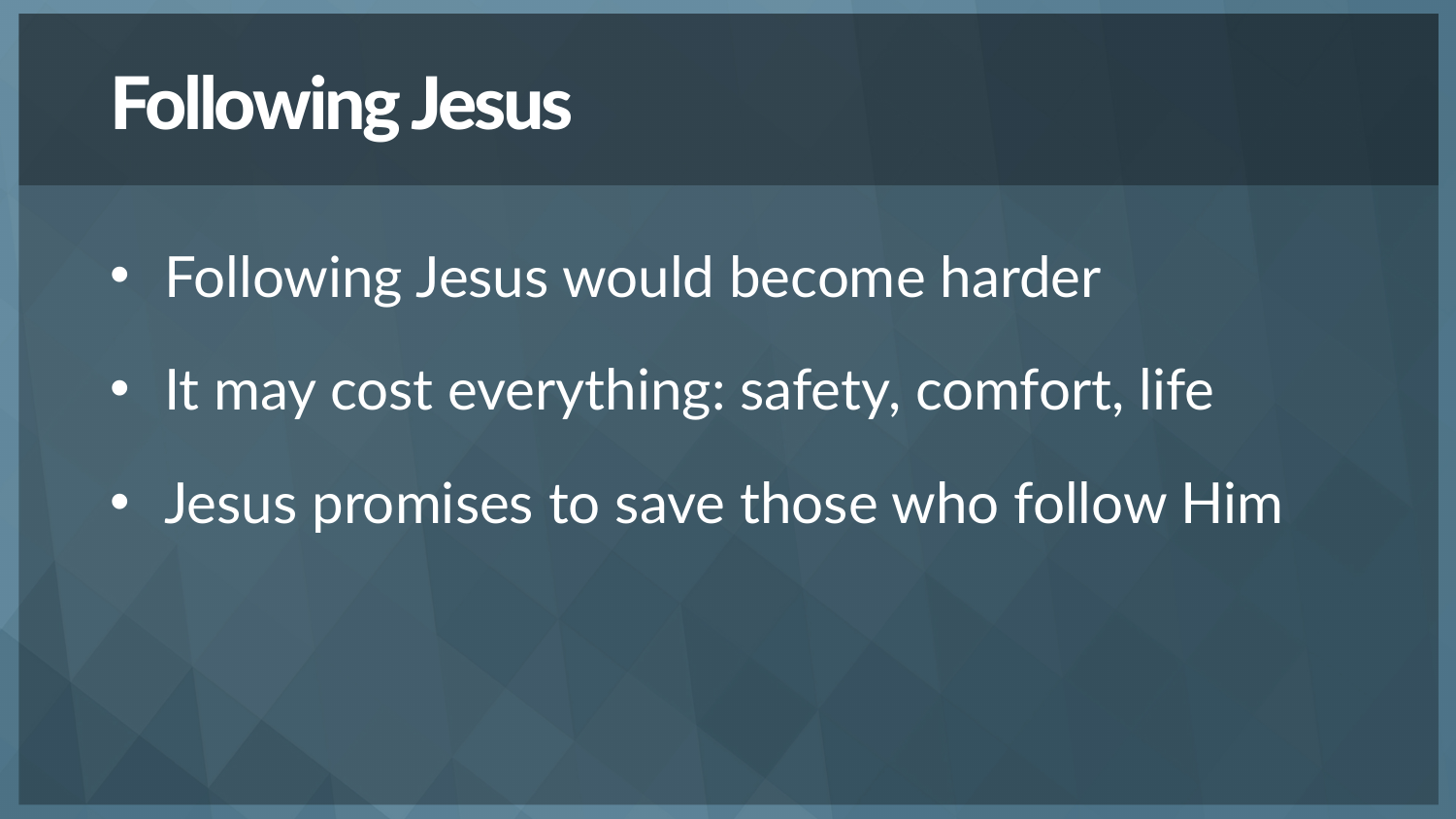

# Following Jesus
Following Jesus would become harder
It may cost everything: safety, comfort, life
Jesus promises to save those who follow Him